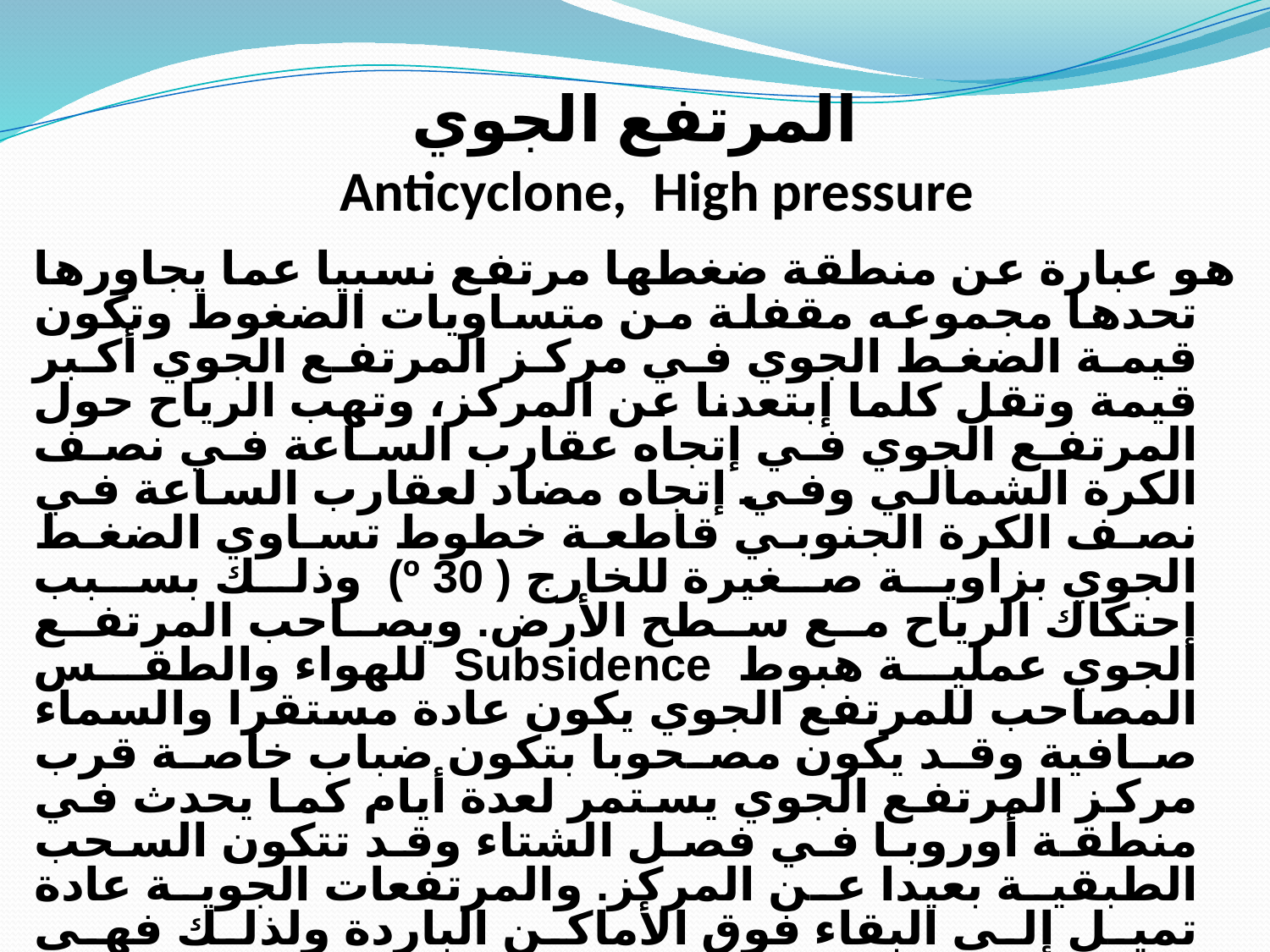

# المرتفع الجوي Anticyclone,  High pressure
هو عبارة عن منطقة ضغطها مرتفع نسبيا عما يجاورها تحدها مجموعه مقفلة من متساويات الضغوط وتكون قيمة الضغط الجوي في مركز المرتفع الجوي أكبر قيمة وتقل كلما إبتعدنا عن المركز، وتهب الرياح حول المرتفع الجوي في إتجاه عقارب الساعة في نصف الكرة الشمالي وفي إتجاه مضاد لعقارب الساعة في نصف الكرة الجنوبي قاطعة خطوط تساوي الضغط الجوي بزاوية صغيرة للخارج ( 30 º)  وذلك بسبب إحتكاك الرياح مع سطح الأرض. ويصاحب المرتفع الجوي عملية هبوط  Subsidence  للهواء والطقس المصاحب للمرتفع الجوي يكون عادة مستقرا والسماء صافية وقد يكون مصحوبا بتكون ضباب خاصة قرب مركز المرتفع الجوي يستمر لعدة أيام كما يحدث في منطقة أوروبا في فصل الشتاء وقد تتكون السحب الطبقية بعيدا عن المركز. والمرتفعات الجوية عادة تميل إلى البقاء فوق الأماكن الباردة ولذلك فهي تتمركز في فصل الشتاء فوق اليابسة وفى فصل الصيف فوق البحار